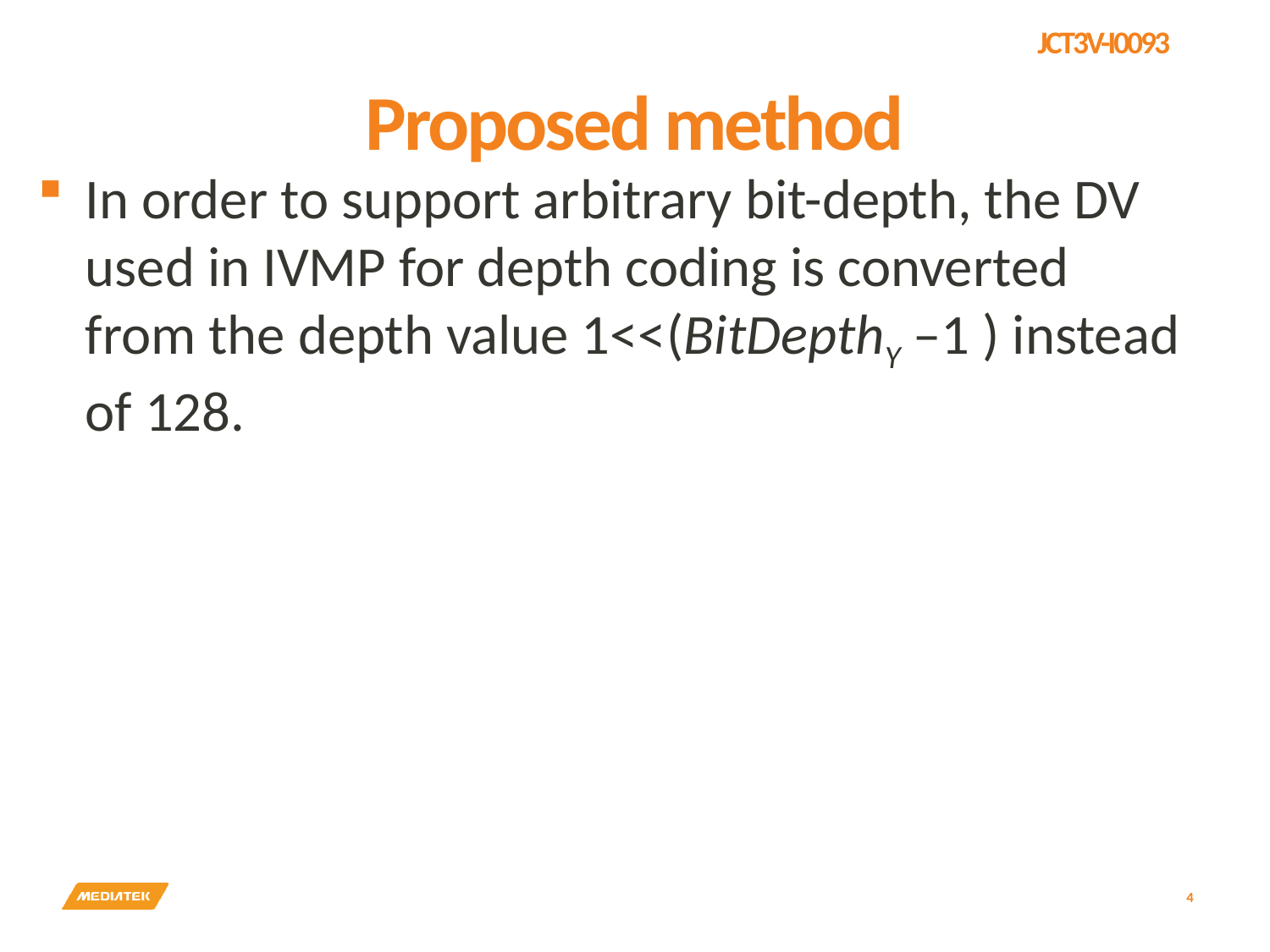

# Proposed method
In order to support arbitrary bit-depth, the DV used in IVMP for depth coding is converted from the depth value 1<<(BitDepthY –1 ) instead of 128.

4